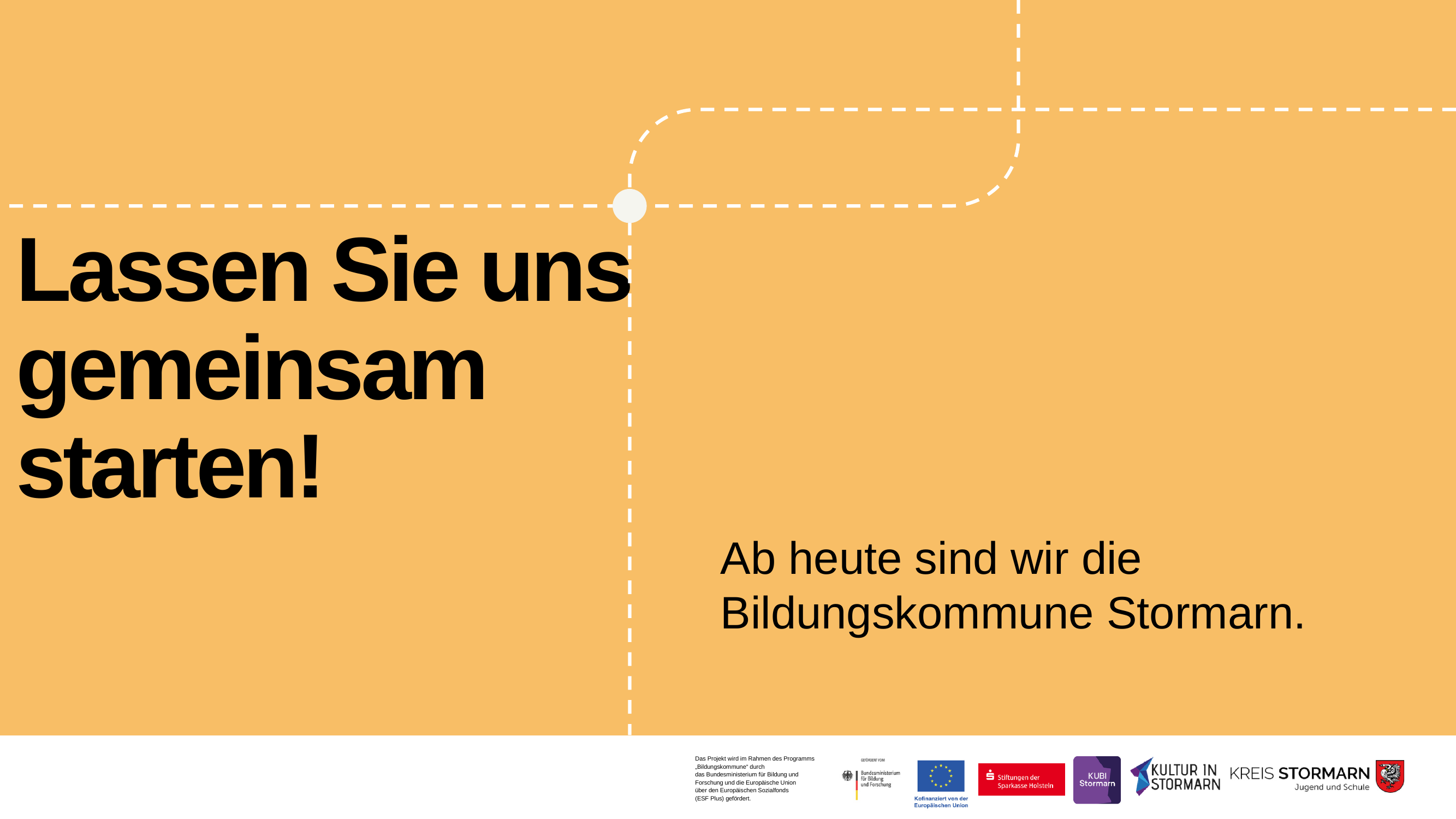

# Lassen Sie uns gemeinsam starten!

Ab heute sind wir die
Bildungskommune Stormarn.
Das Projekt wird im Rahmen des Programms „Bildungskommune“ durch
das Bundesministerium für Bildung und Forschung und die Europäische Union
über den Europäischen Sozialfonds
(ESF Plus) gefördert.